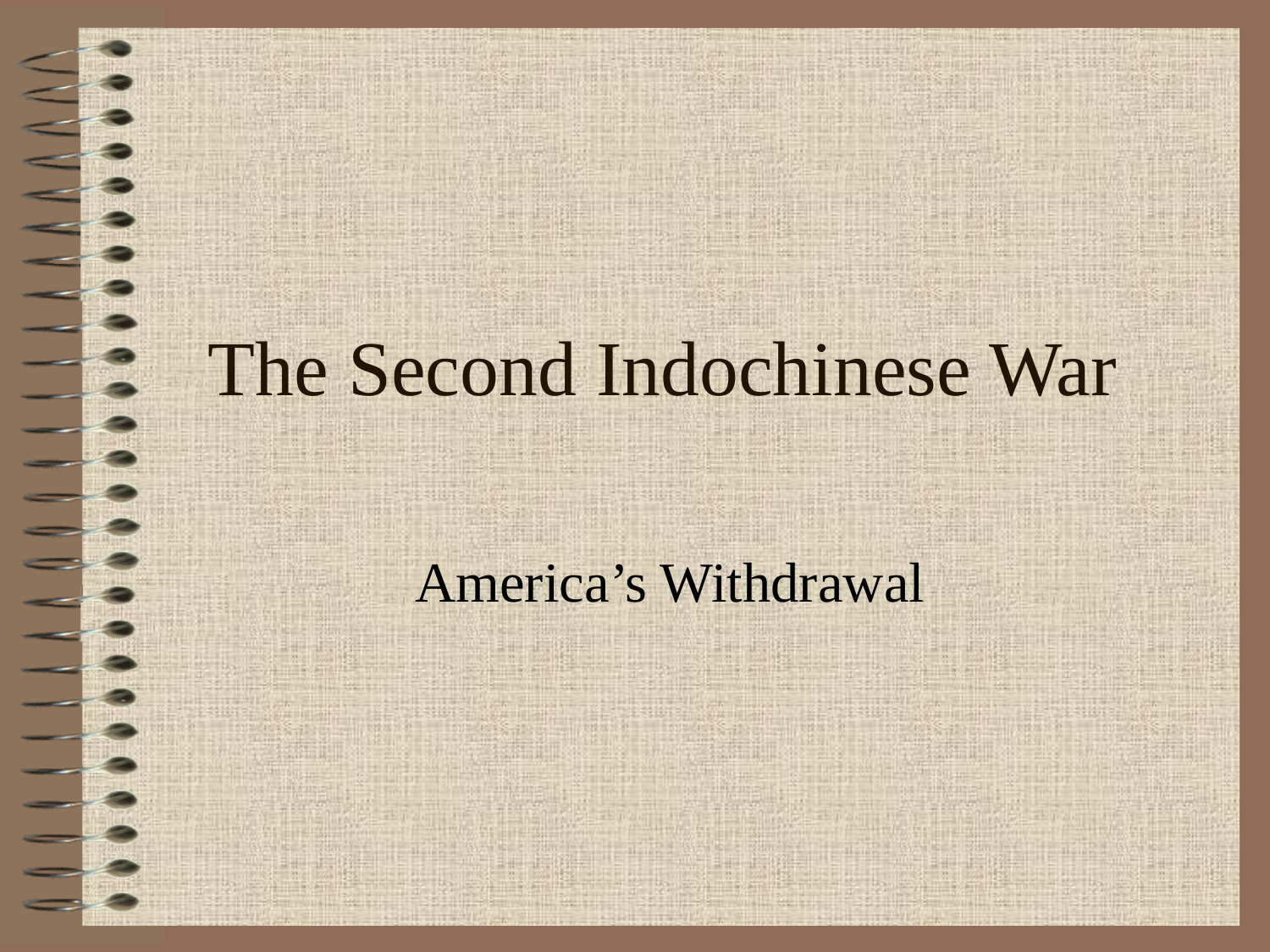

# The Second Indochinese War
America’s Withdrawal